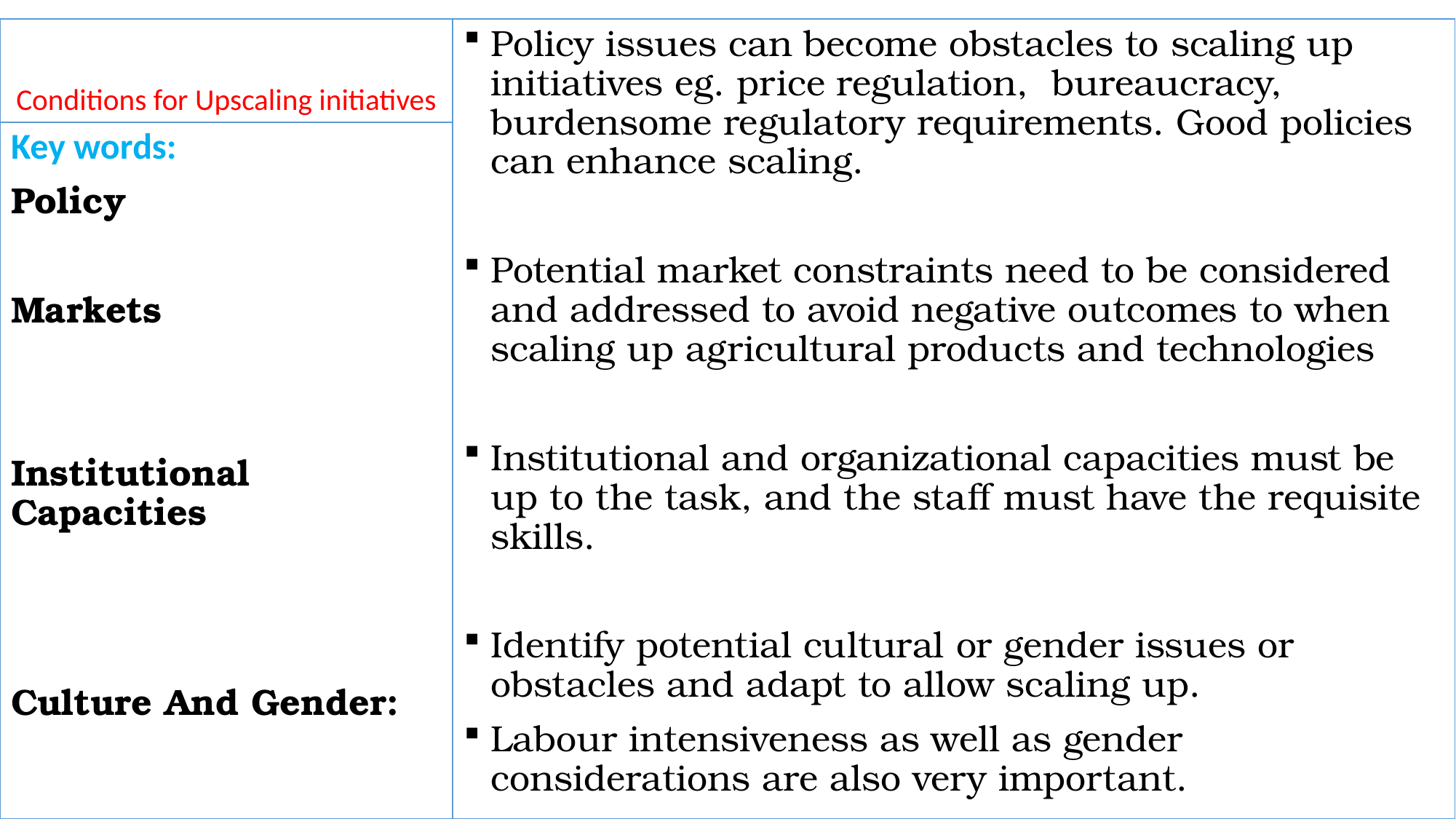

# Conditions for Upscaling initiatives
Policy issues can become obstacles to scaling up initiatives eg. price regulation,  bureaucracy,  burdensome regulatory requirements. Good policies can enhance scaling.

Potential market constraints need to be considered and addressed to avoid negative outcomes to when scaling up agricultural products and technologies

Institutional and organizational capacities must be up to the task, and the staff must have the requisite skills.

Identify potential cultural or gender issues or obstacles and adapt to allow scaling up.
Labour intensiveness as well as gender considerations are also very important.

Key words:
Policy

Markets

Institutional Capacities

Culture And Gender: